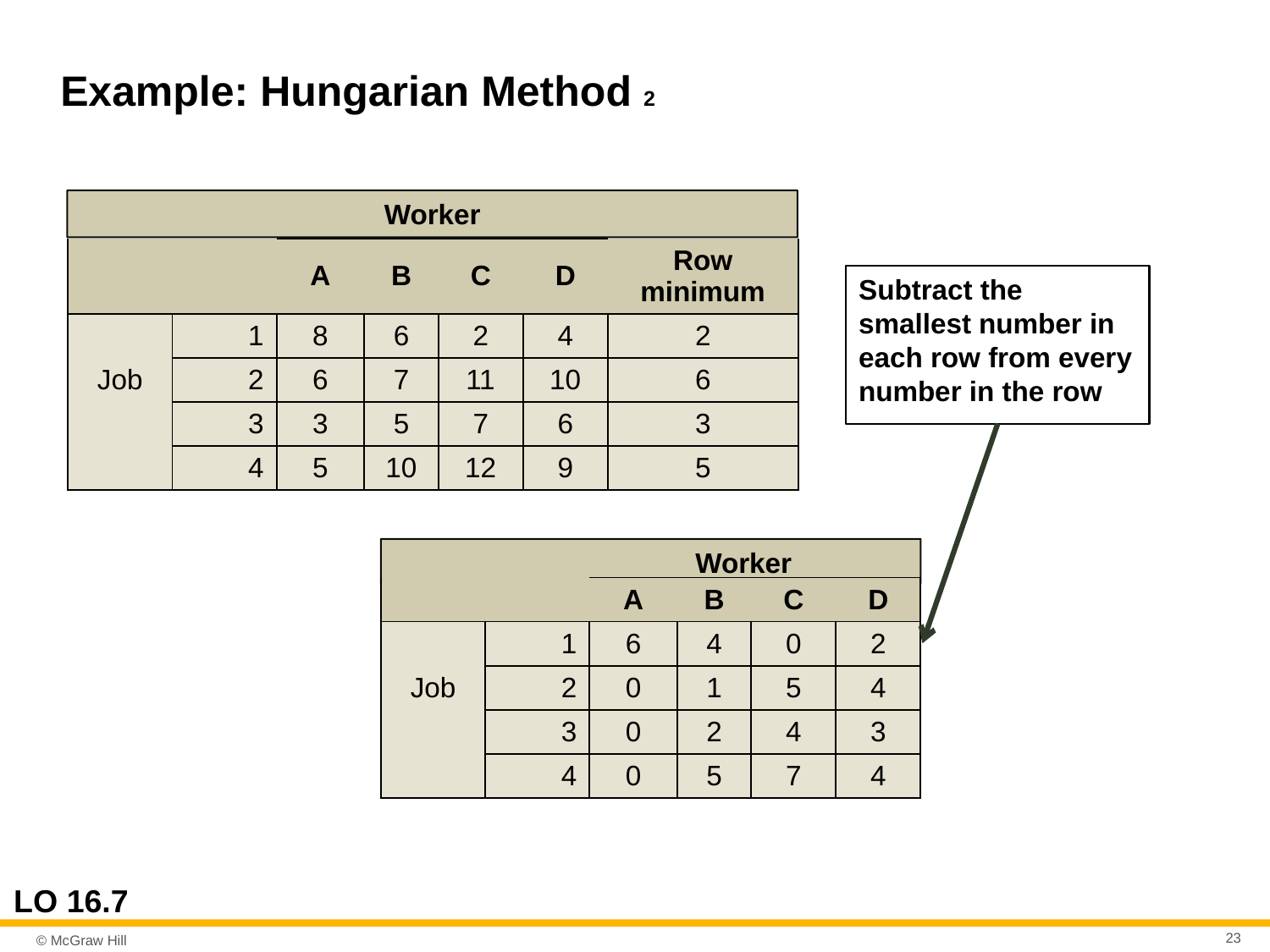

# Example: Hungarian Method 2
Worker
|  |  | A | B | C | D | Row minimum |
| --- | --- | --- | --- | --- | --- | --- |
|  | 1 | 8 | 6 | 2 | 4 | 2 |
| Job | 2 | 6 | 7 | 11 | 10 | 6 |
|  | 3 | 3 | 5 | 7 | 6 | 3 |
|  | 4 | 5 | 10 | 12 | 9 | 5 |
Subtract the smallest number in each row from every number in the row

Worker
|  |  | A | B | C | D |
| --- | --- | --- | --- | --- | --- |
|  | 1 | 6 | 4 | 0 | 2 |
| Job | 2 | 0 | 1 | 5 | 4 |
|  | 3 | 0 | 2 | 4 | 3 |
|  | 4 | 0 | 5 | 7 | 4 |
LO 16.7